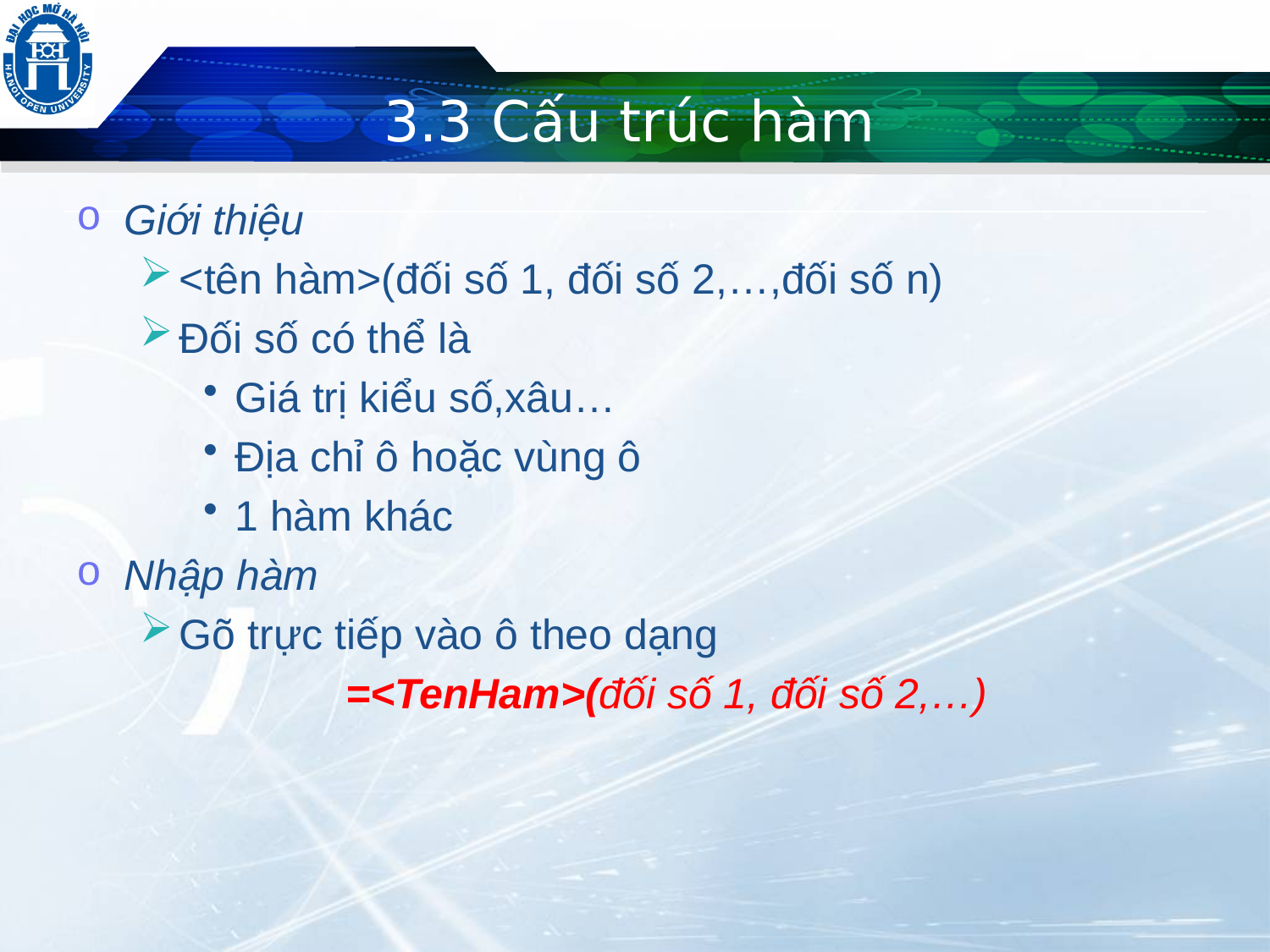

# 3.3 Cấu trúc hàm
Giới thiệu
<tên hàm>(đối số 1, đối số 2,…,đối số n)
Đối số có thể là
Giá trị kiểu số,xâu…
Địa chỉ ô hoặc vùng ô
1 hàm khác
Nhập hàm
Gõ trực tiếp vào ô theo dạng
=<TenHam>(đối số 1, đối số 2,…)